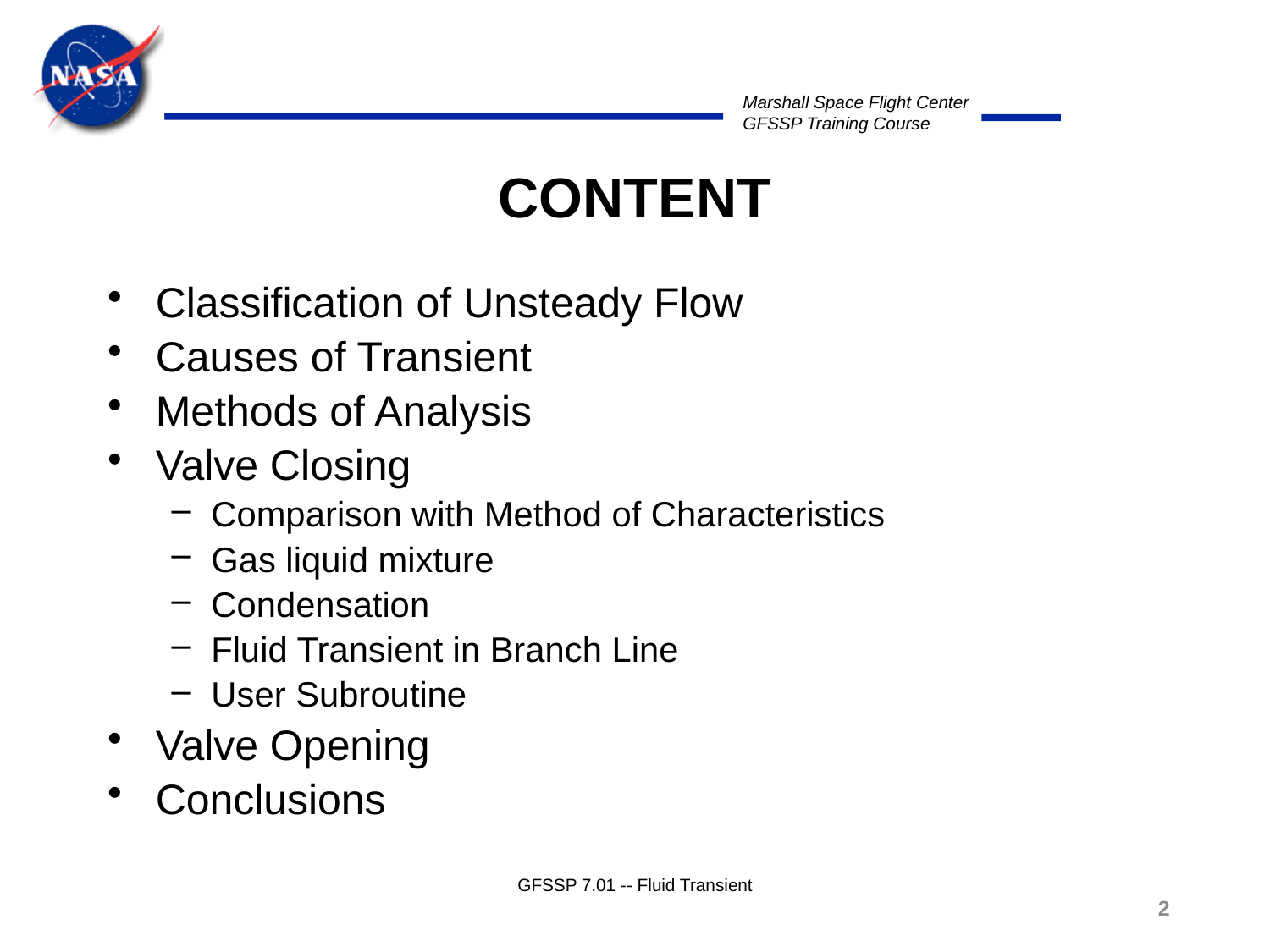

# CONTENT
Classification of Unsteady Flow
Causes of Transient
Methods of Analysis
Valve Closing
Comparison with Method of Characteristics
Gas liquid mixture
Condensation
Fluid Transient in Branch Line
User Subroutine
Valve Opening
Conclusions

GFSSP 7.01 -- Fluid Transient
2